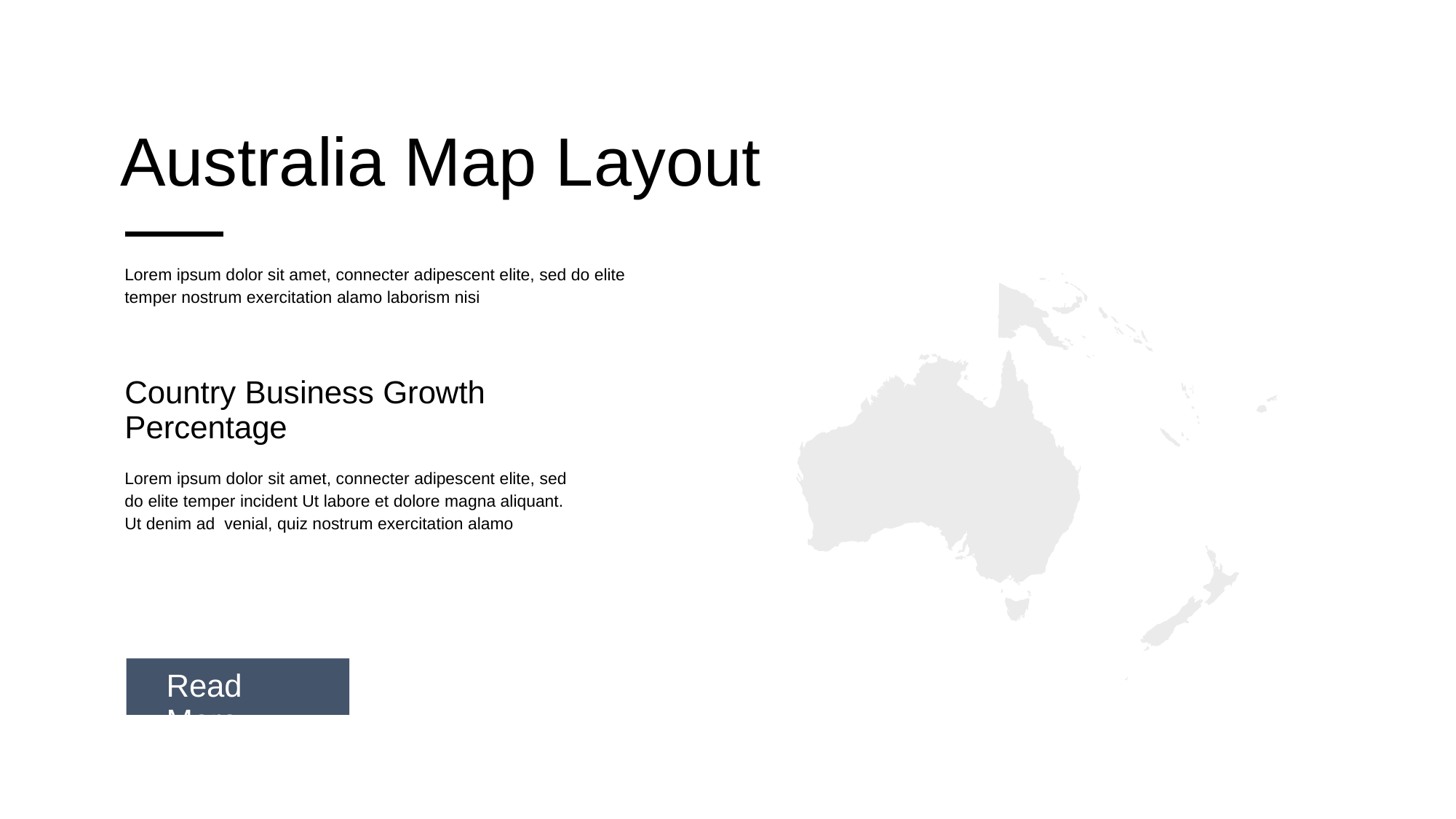

Australia Map Layout
Lorem ipsum dolor sit amet, connecter adipescent elite, sed do elite temper nostrum exercitation alamo laborism nisi

Country Business Growth
Percentage
Lorem ipsum dolor sit amet, connecter adipescent elite, sed do elite temper incident Ut labore et dolore magna aliquant. Ut denim ad  venial, quiz nostrum exercitation alamo

Read More